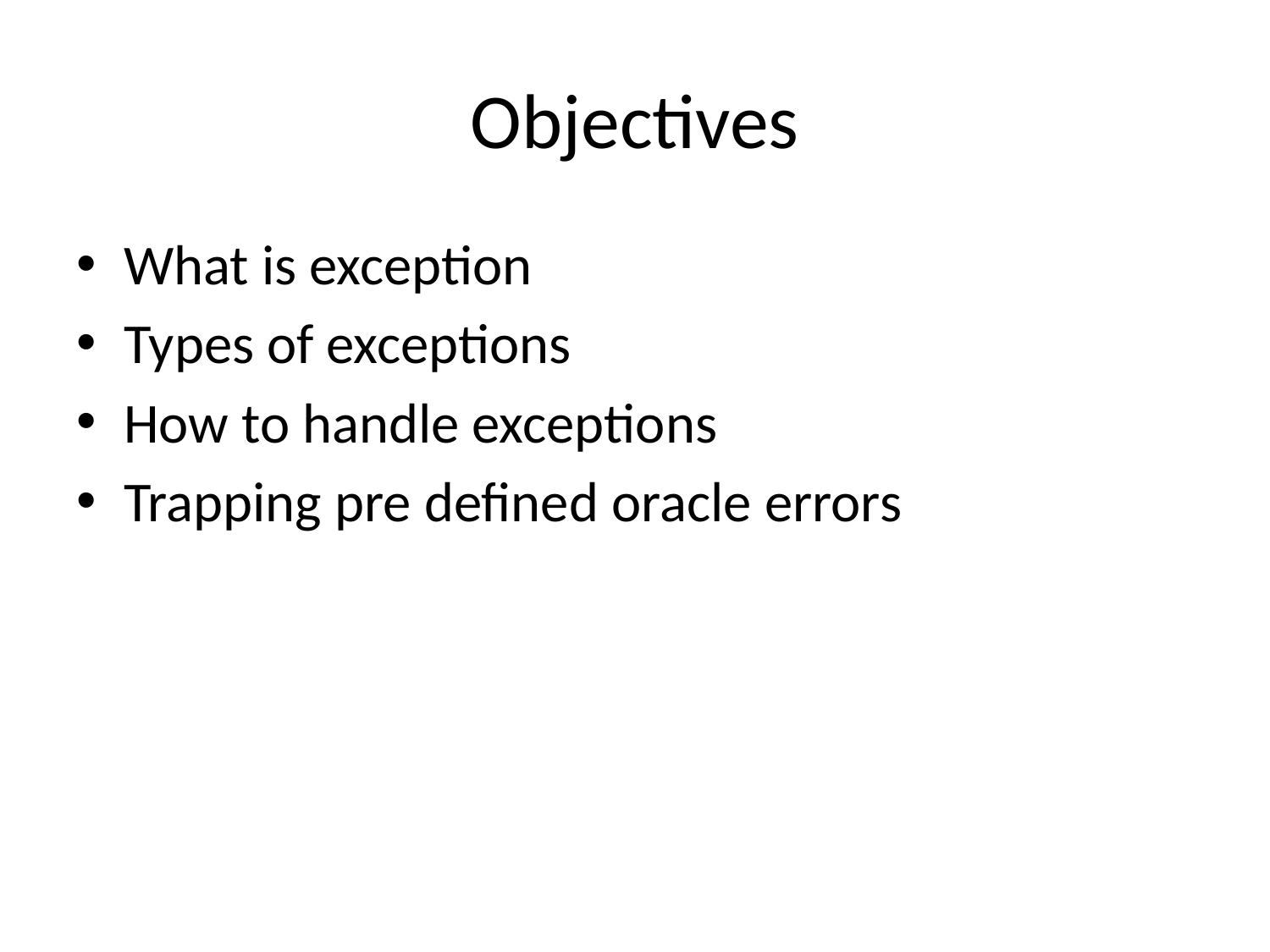

# Objectives
What is exception
Types of exceptions
How to handle exceptions
Trapping pre defined oracle errors